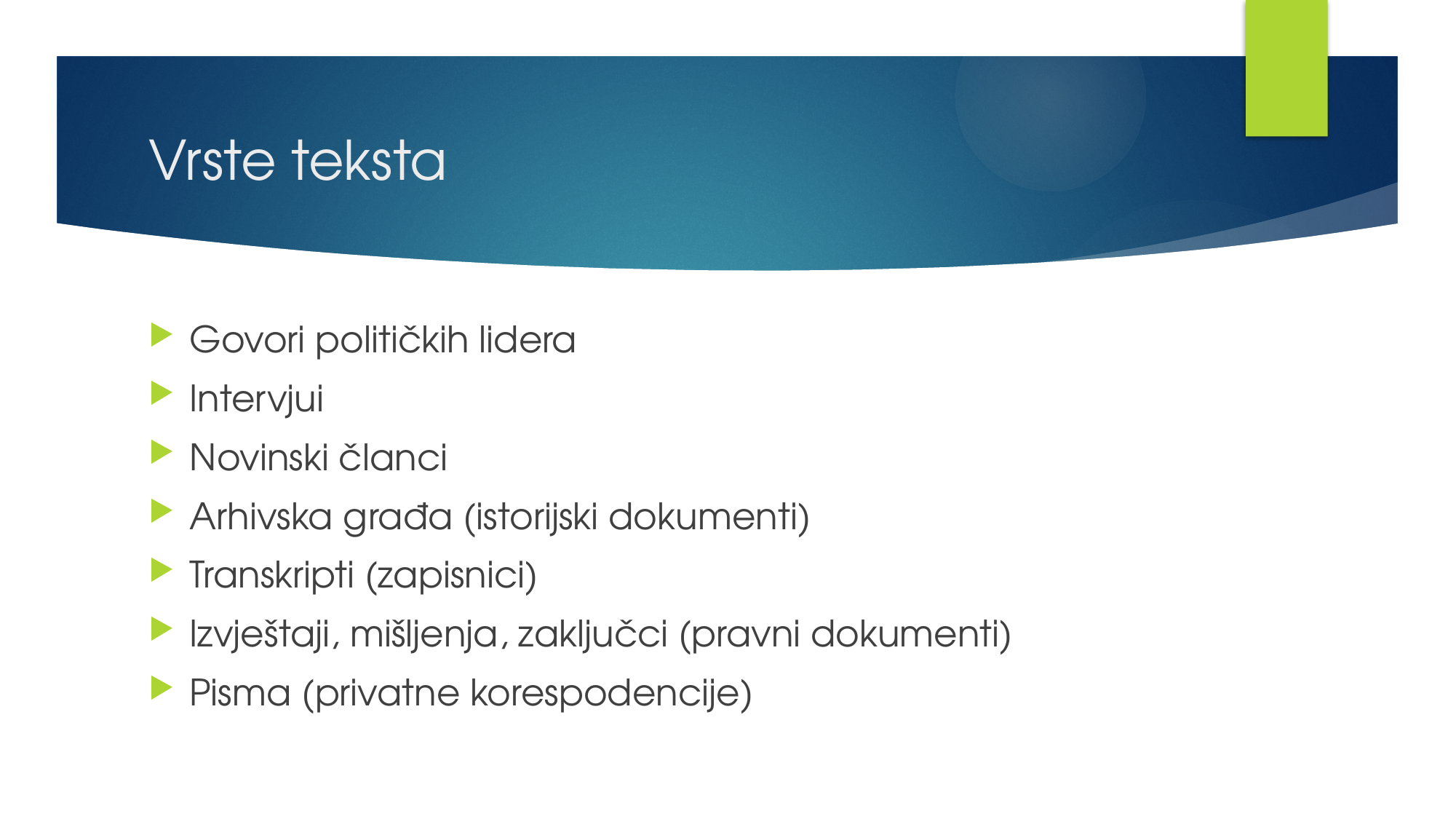

# Vrste teksta
Govori političkih lidera
Intervjui
Novinski članci
Arhivska građa (istorijski dokumenti)
Transkripti (zapisnici)
Izvještaji, mišljenja, zaključci (pravni dokumenti)
Pisma (privatne korespodencije)